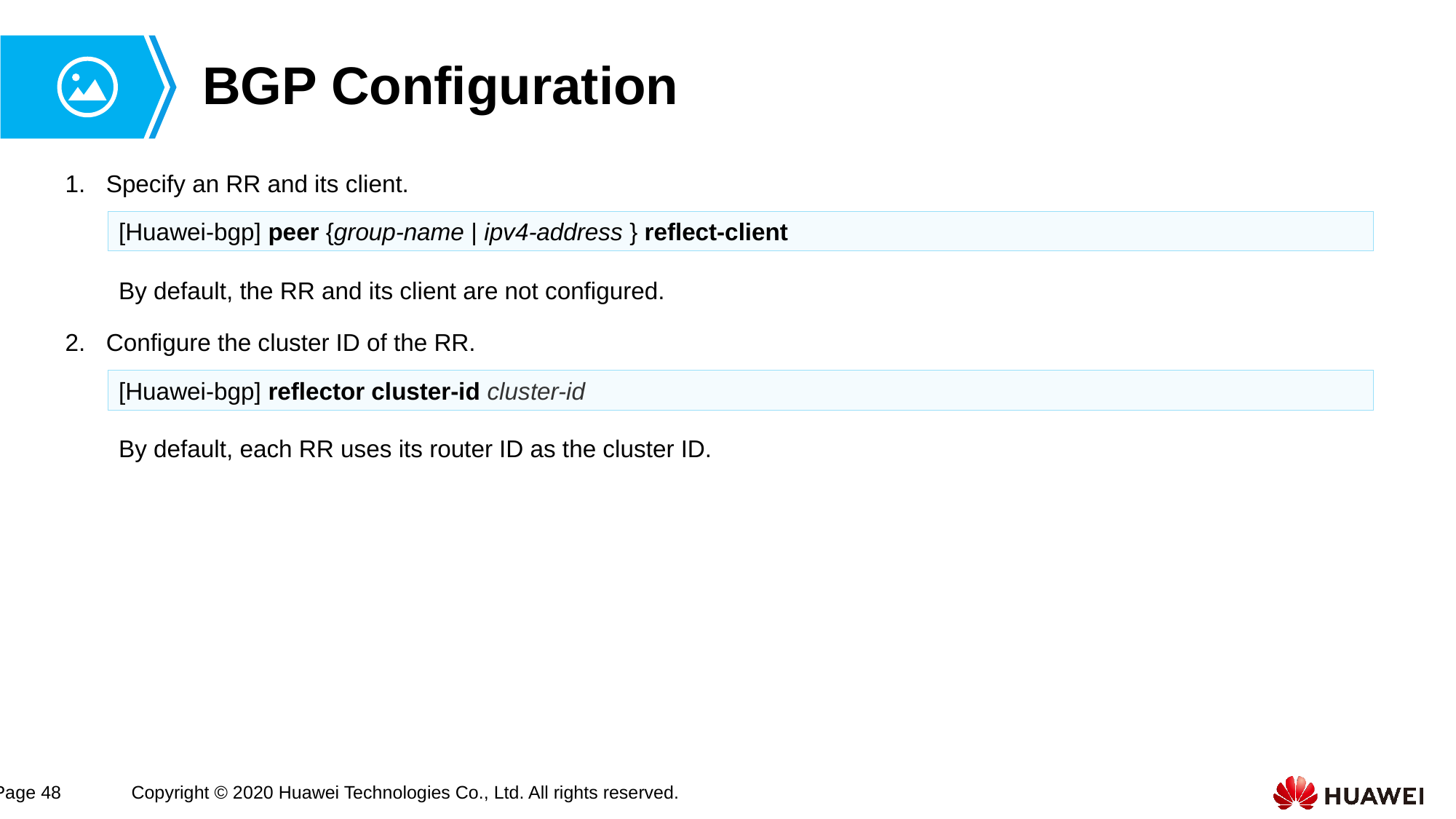

# BGP Configuration
Specify an RR and its client.
[Huawei-bgp] peer {group-name | ipv4-address } reflect-client
By default, the RR and its client are not configured.
Configure the cluster ID of the RR.
[Huawei-bgp] reflector cluster-id cluster-id
By default, each RR uses its router ID as the cluster ID.